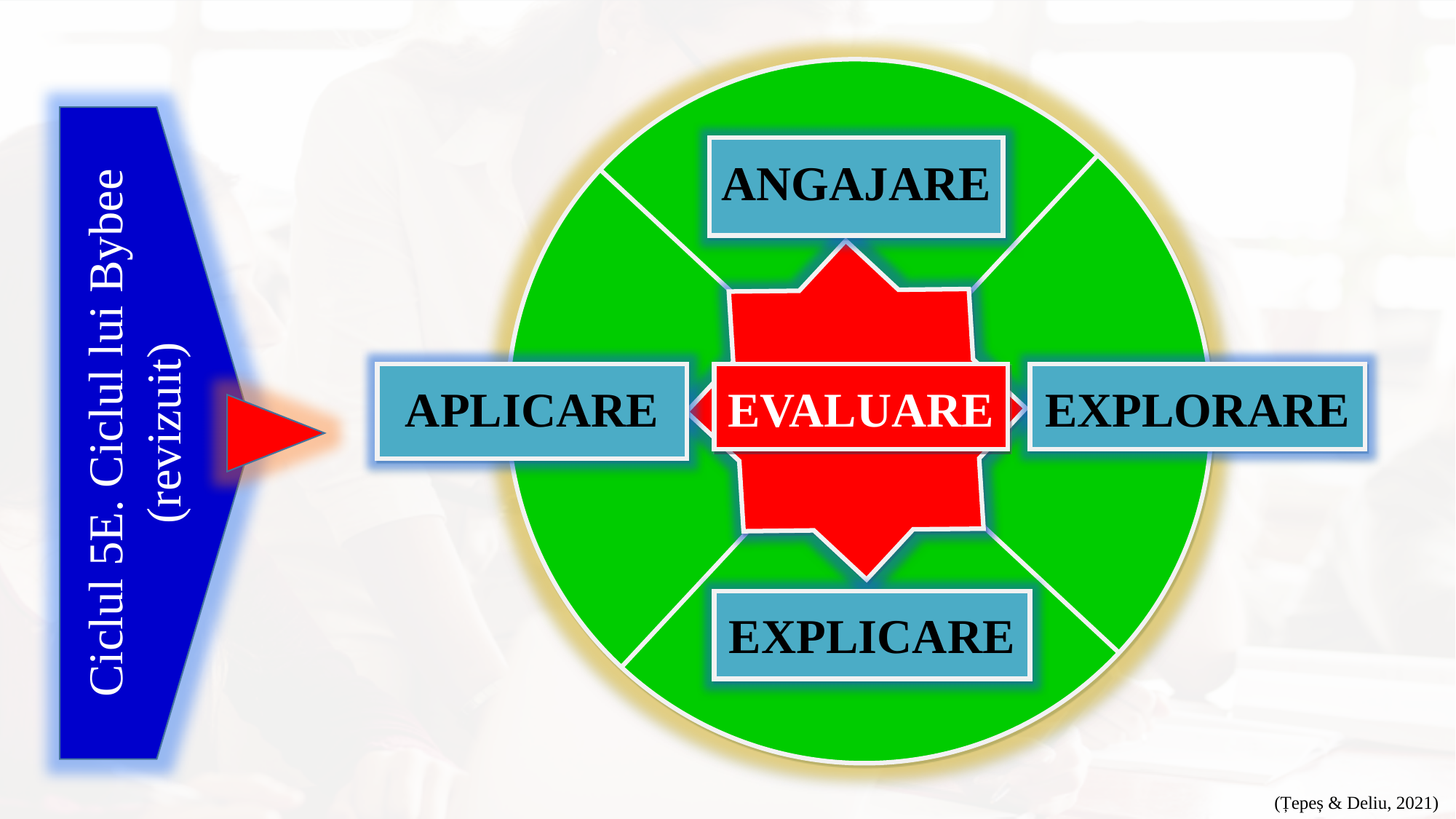

ANGAJARE
APLICARE
EVALUARE
EXPLORARE
EXPLICARE
Ciclul 5E. Ciclul lui Bybee (revizuit)

(Țepeș & Deliu, 2021)